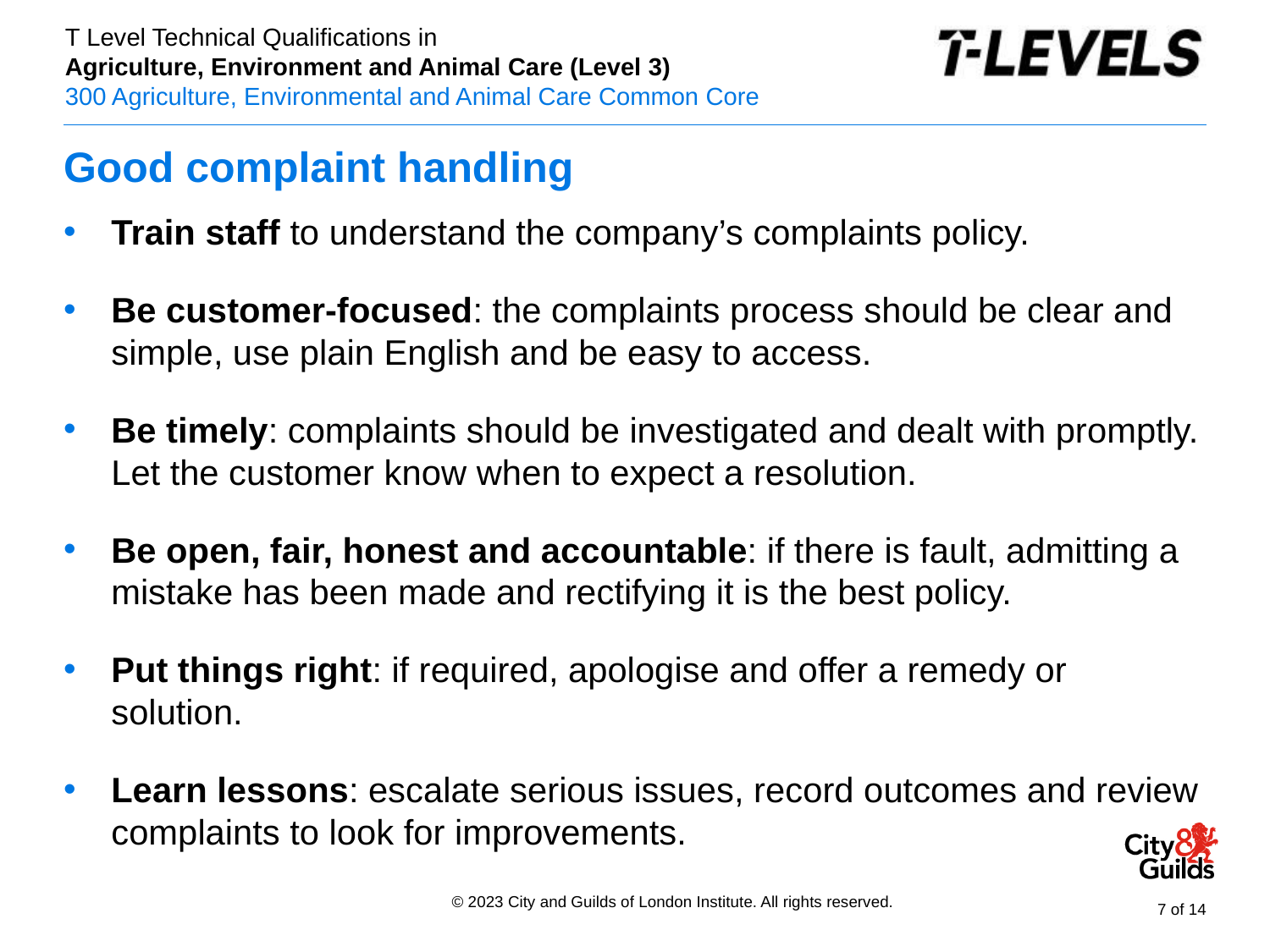

# Good complaint handling
Train staff to understand the company’s complaints policy.
Be customer-focused: the complaints process should be clear and simple, use plain English and be easy to access.
Be timely: complaints should be investigated and dealt with promptly. Let the customer know when to expect a resolution.
Be open, fair, honest and accountable: if there is fault, admitting a mistake has been made and rectifying it is the best policy.
Put things right: if required, apologise and offer a remedy or solution.
Learn lessons: escalate serious issues, record outcomes and review complaints to look for improvements.